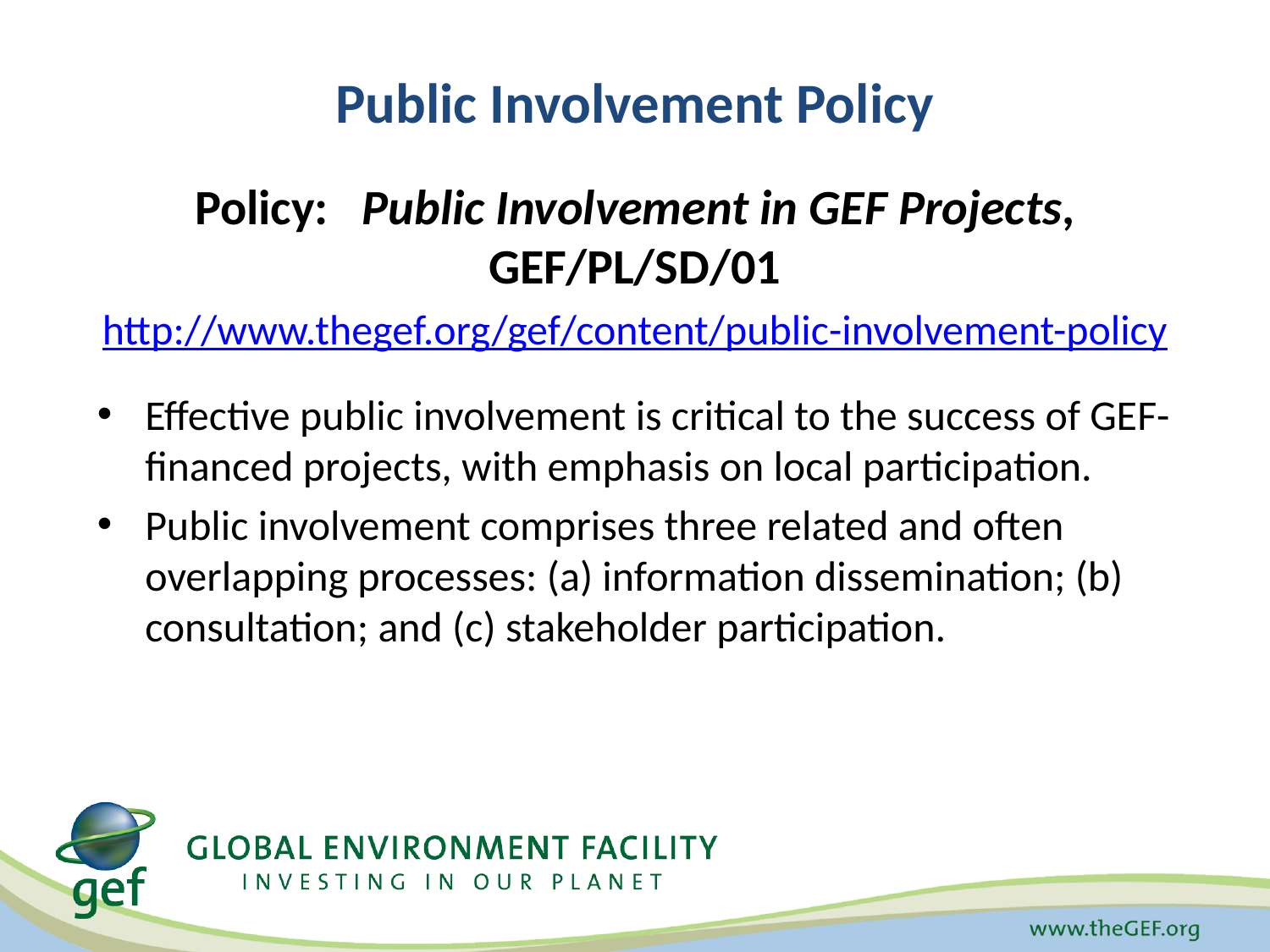

# Public Involvement Policy
Policy:   Public Involvement in GEF Projects, GEF/PL/SD/01
http://www.thegef.org/gef/content/public-involvement-policy

Effective public involvement is critical to the success of GEF-financed projects, with emphasis on local participation.
Public involvement comprises three related and often overlapping processes: (a) information dissemination; (b) consultation; and (c) stakeholder participation.